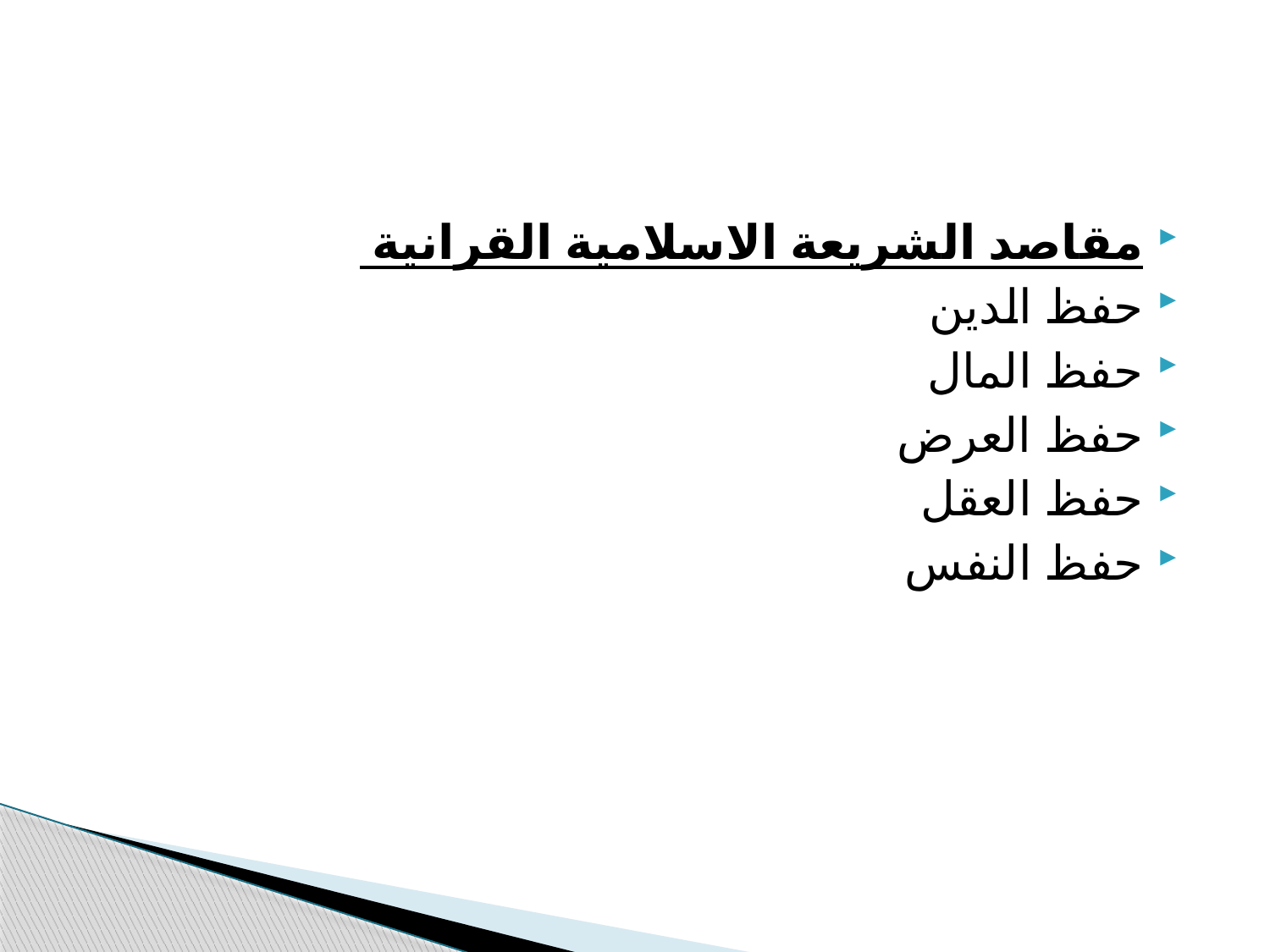

مقاصد الشريعة الاسلامية القرانية
حفظ الدين
حفظ المال
حفظ العرض
حفظ العقل
حفظ النفس